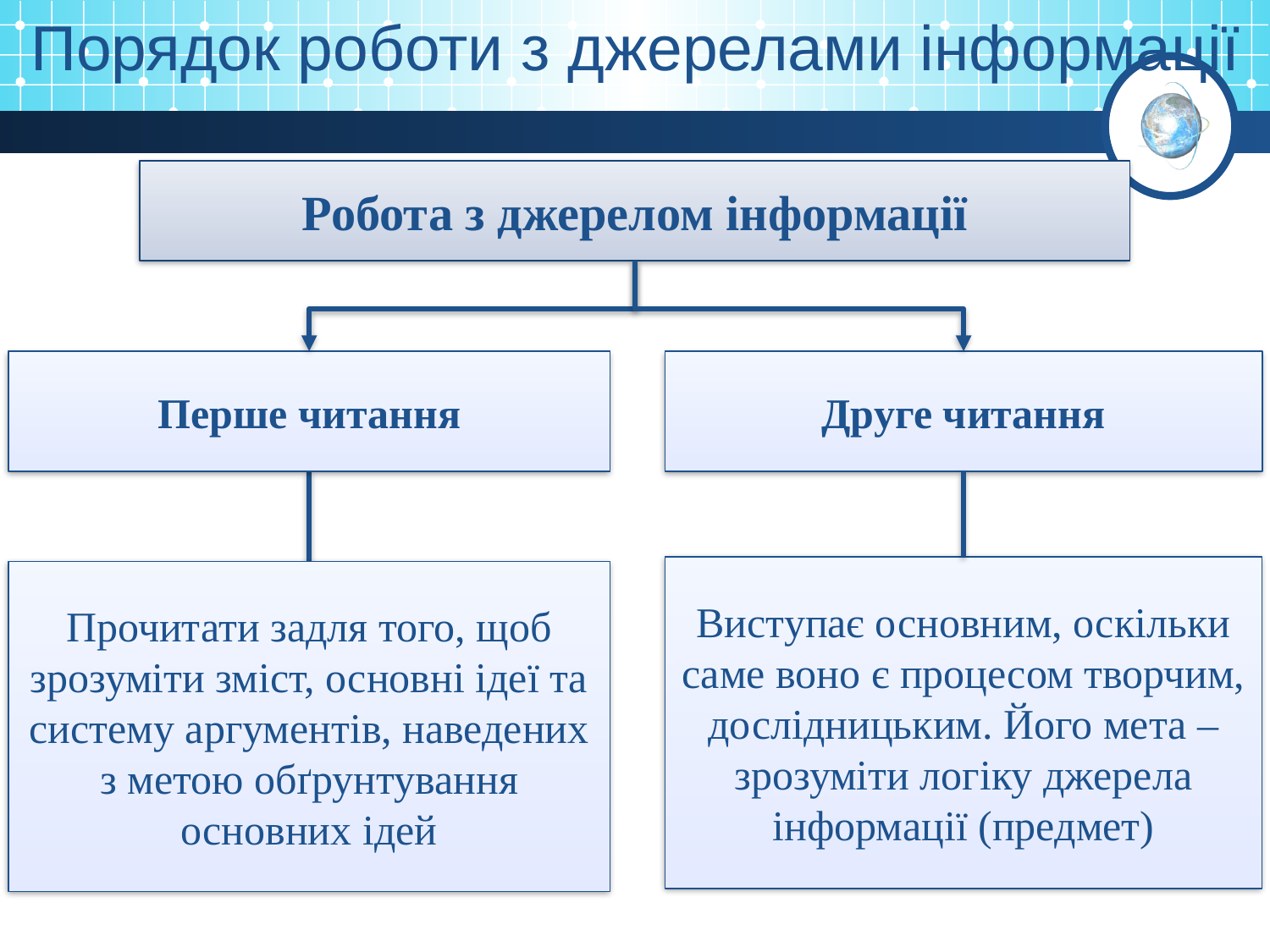

Порядок роботи з джерелами інформації
Робота з джерелом інформації
Перше читання
Друге читання
Виступає основним, оскільки саме воно є процесом творчим, дослідницьким. Його мета – зрозуміти логіку джерела інформації (предмет)
Прочитати задля того, щоб зрозуміти зміст, основні ідеї та систему аргументів, наведених з метою обґрунтування основних ідей